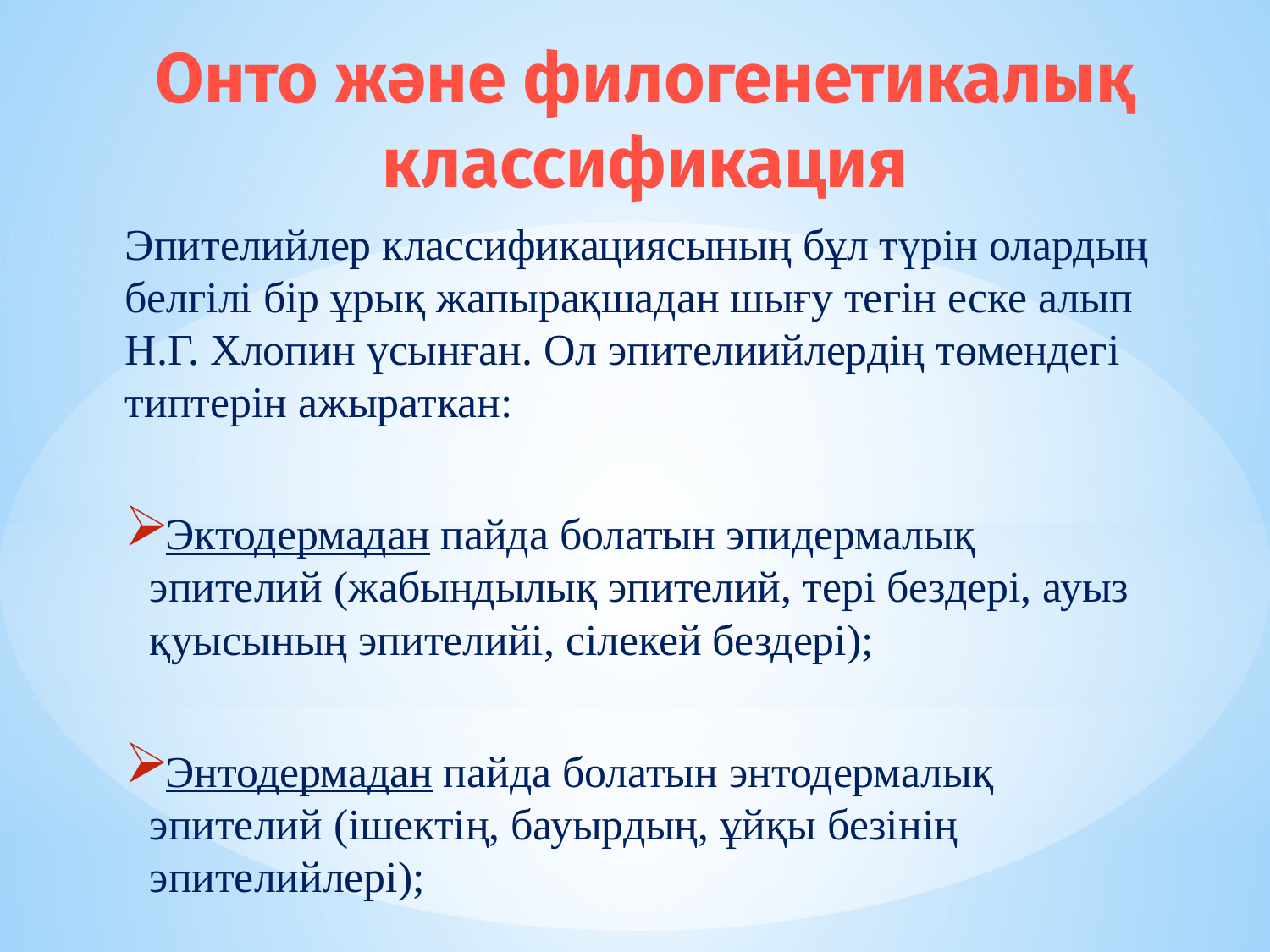

Онто және филогенетикалық
классификация
Эпителийлер классификациясының бұл түрін олардың белгілі бір ұрық жапырақшадан шығу тегін еске алып Н.Г. Хлопин үсынған. Ол эпителиийлердің төмендегі типтерін ажыраткан:

Эктодермадан пайда болатын эпидермалық эпителий (жабындылық эпителий, тері бездері, ауыз қуысының эпителийі, сілекей бездері);

Энтодермадан пайда болатын энтодермалық эпителий (ішектің, бауырдың, ұйқы безінің эпителийлері);